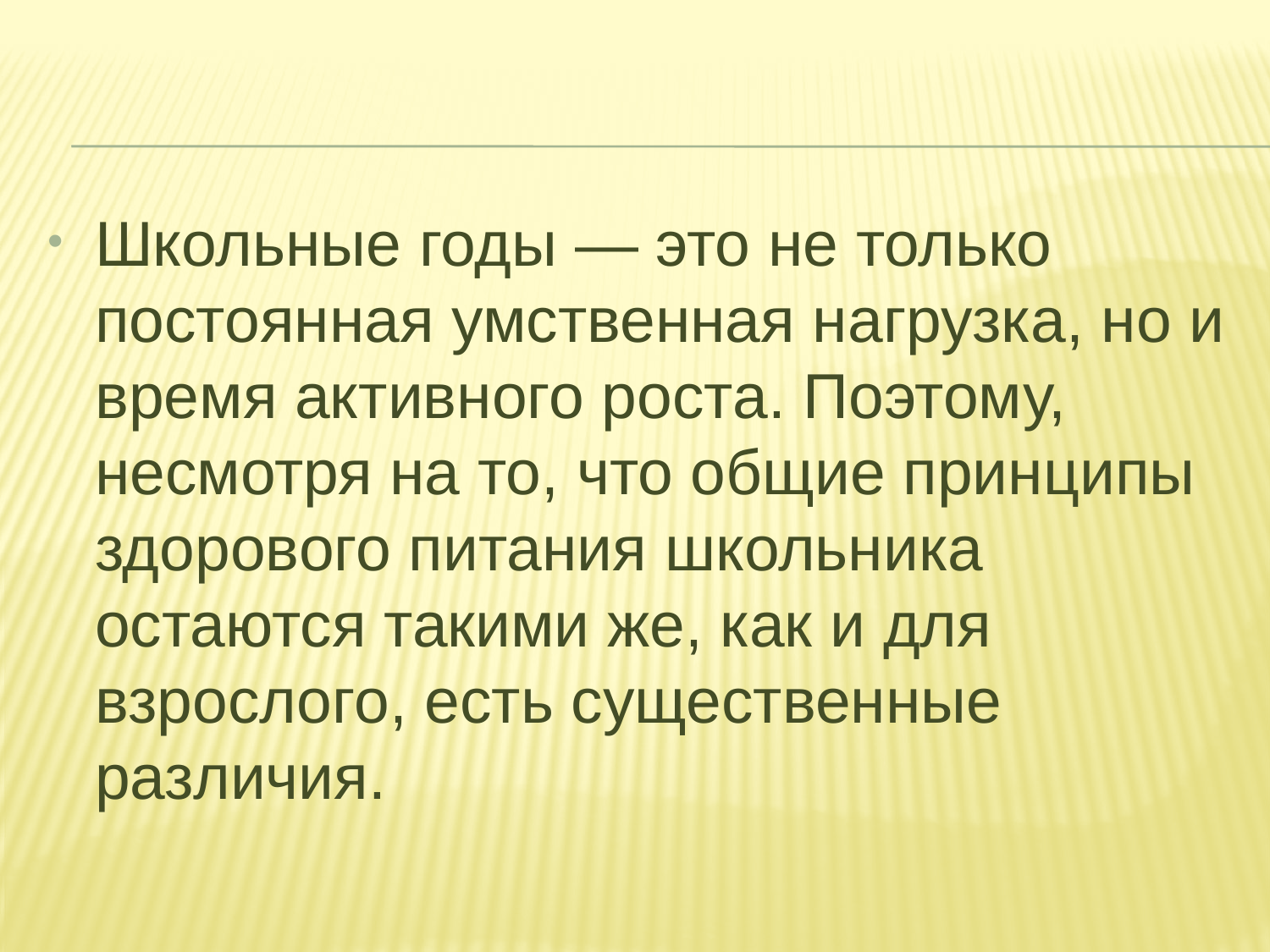

#

Школьные годы — это не только постоянная умственная нагрузка, но и время активного роста. Поэтому, несмотря на то, что общие принципы здорового питания школьника остаются такими же, как и для взрослого, есть существенные различия.